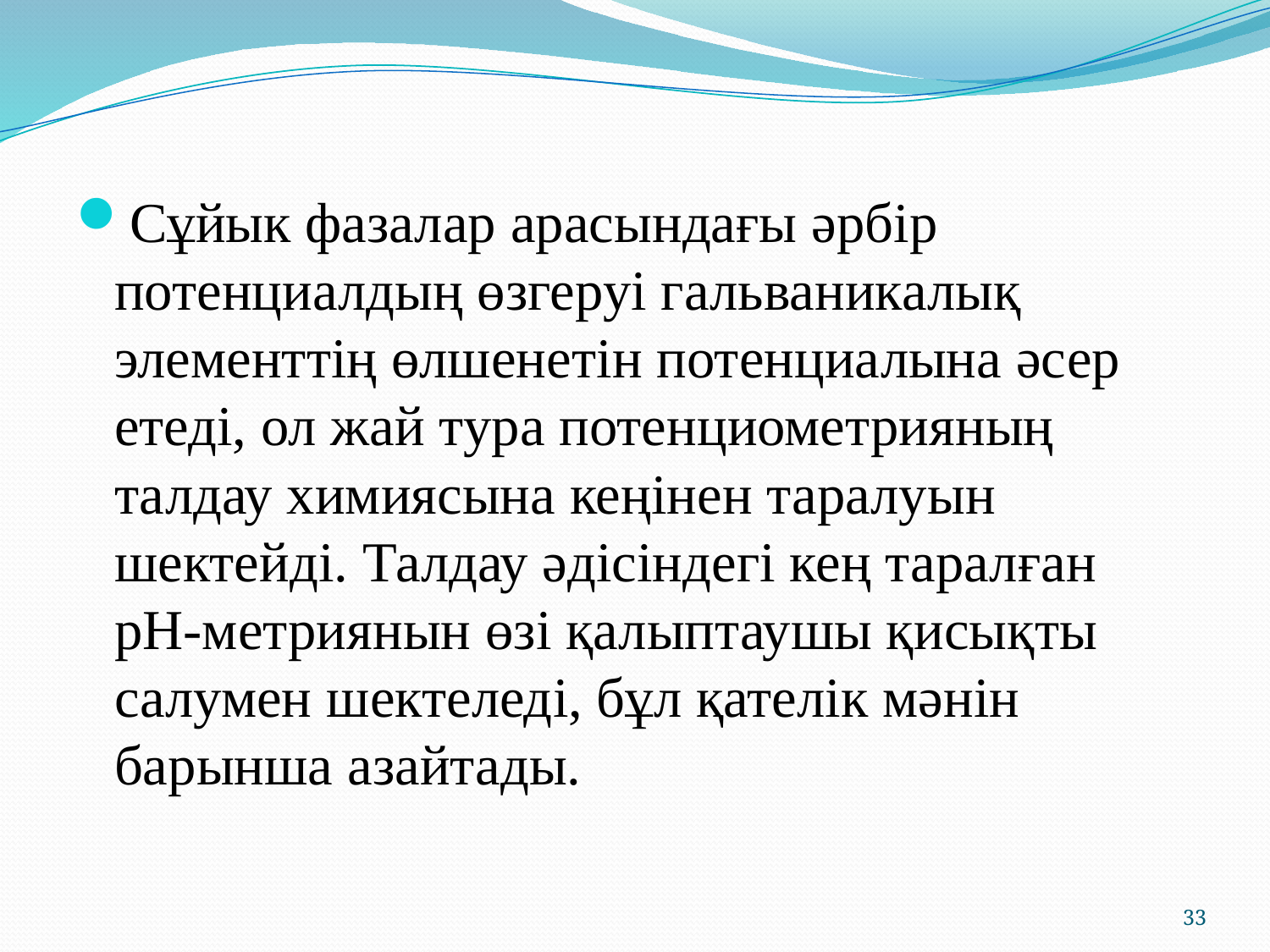

Сұйык фазалар арасындағы әрбір потенциалдың өзгеруі гальваникалық элементтің өлшенетін потенциалына әсер етеді, ол жай тура потенциометрияның талдау химиясына кеңінен таралуын шектейді. Талдау әдісіндегі кең таралған рН-метриянын өзі қалыптаушы қисықты салумен шектеледі, бұл қателік мәнін барынша азайтады.
33